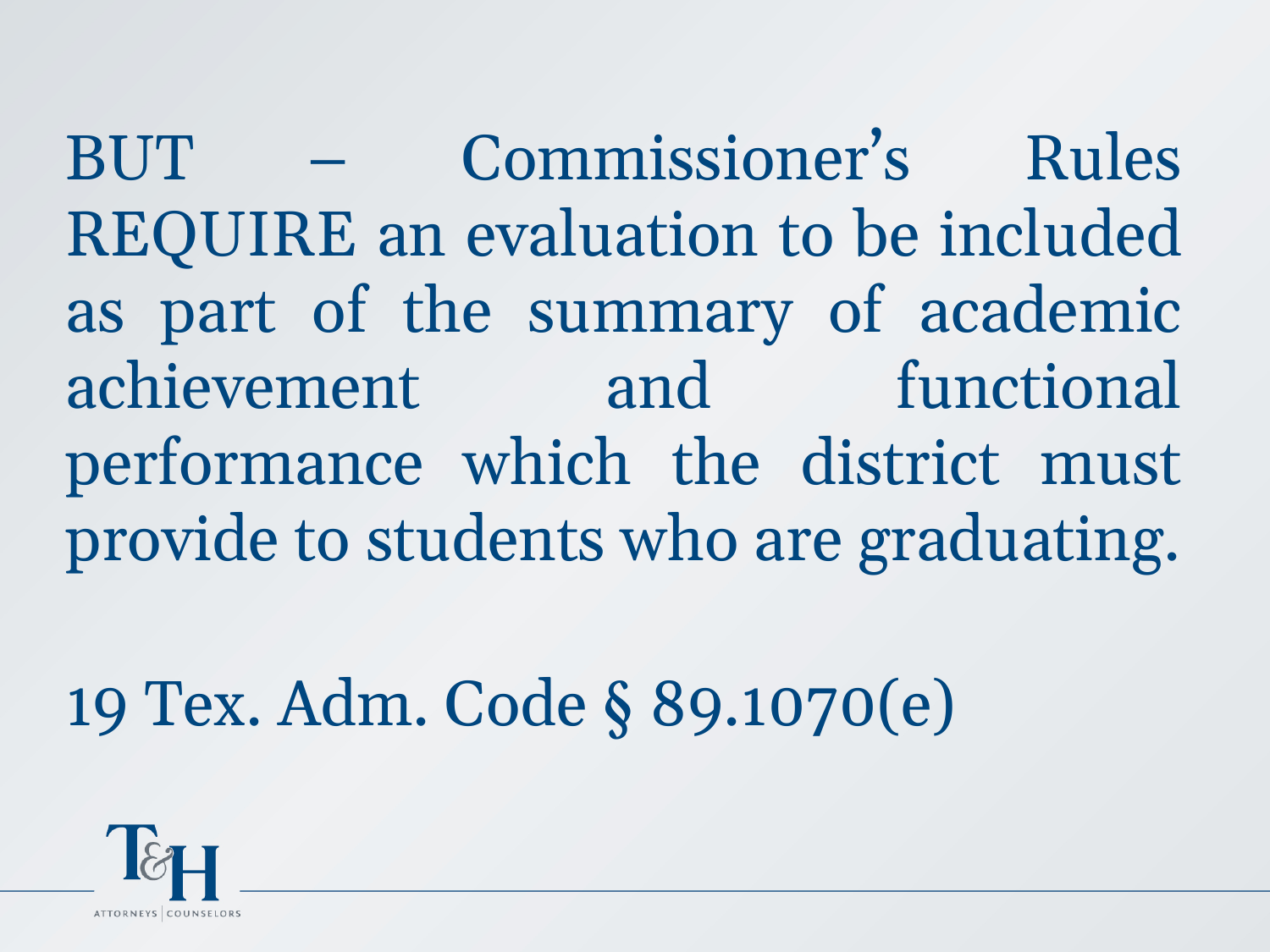

BUT – Commissioner’s Rules REQUIRE an evaluation to be included as part of the summary of academic achievement and functional performance which the district must provide to students who are graduating.

19 Tex. Adm. Code § 89.1070(e)